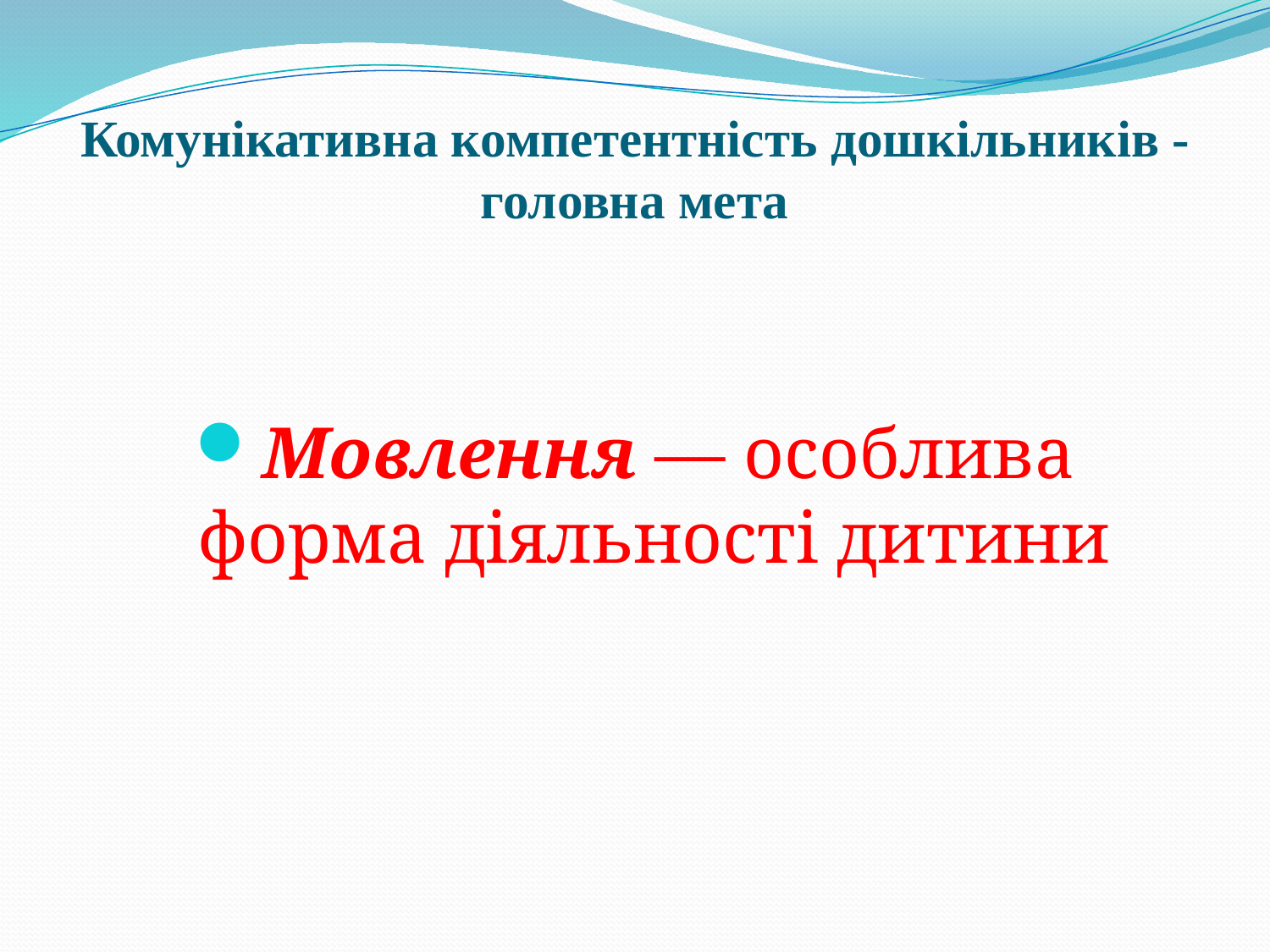

# Комунікативна компетентність дошкільників - головна мета

Мовлення — особлива форма діяльності дитини